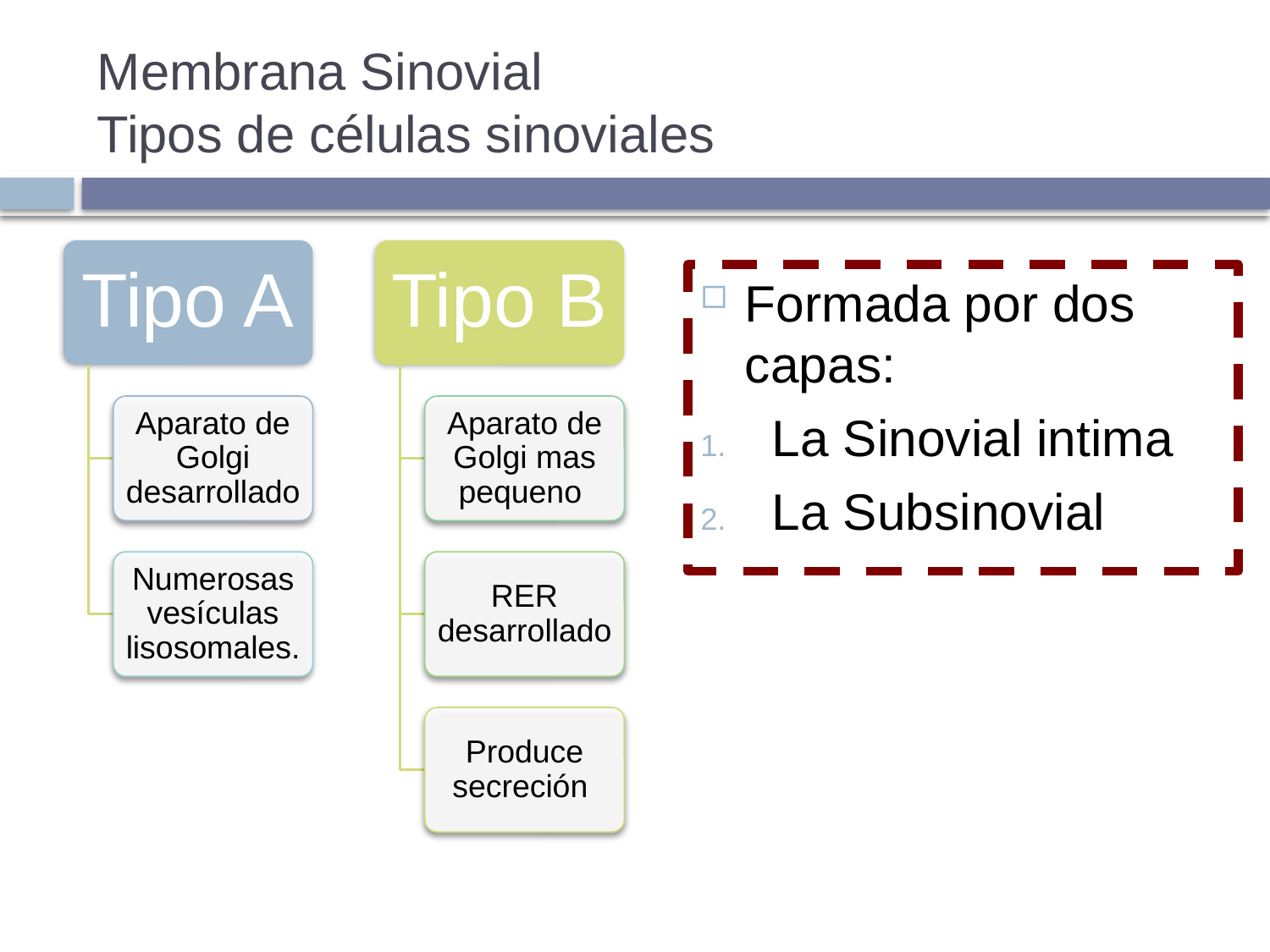

# Membrana Sinovial Tipos de células sinoviales
Tipo A
Aparato de Golgi desarrollado
Numerosas vesículas lisosomales.
Tipo B
Aparato de Golgi mas pequeno
RER desarrollado
Produce secreción
Formada por dos capas:
La Sinovial intima
La Subsinovial